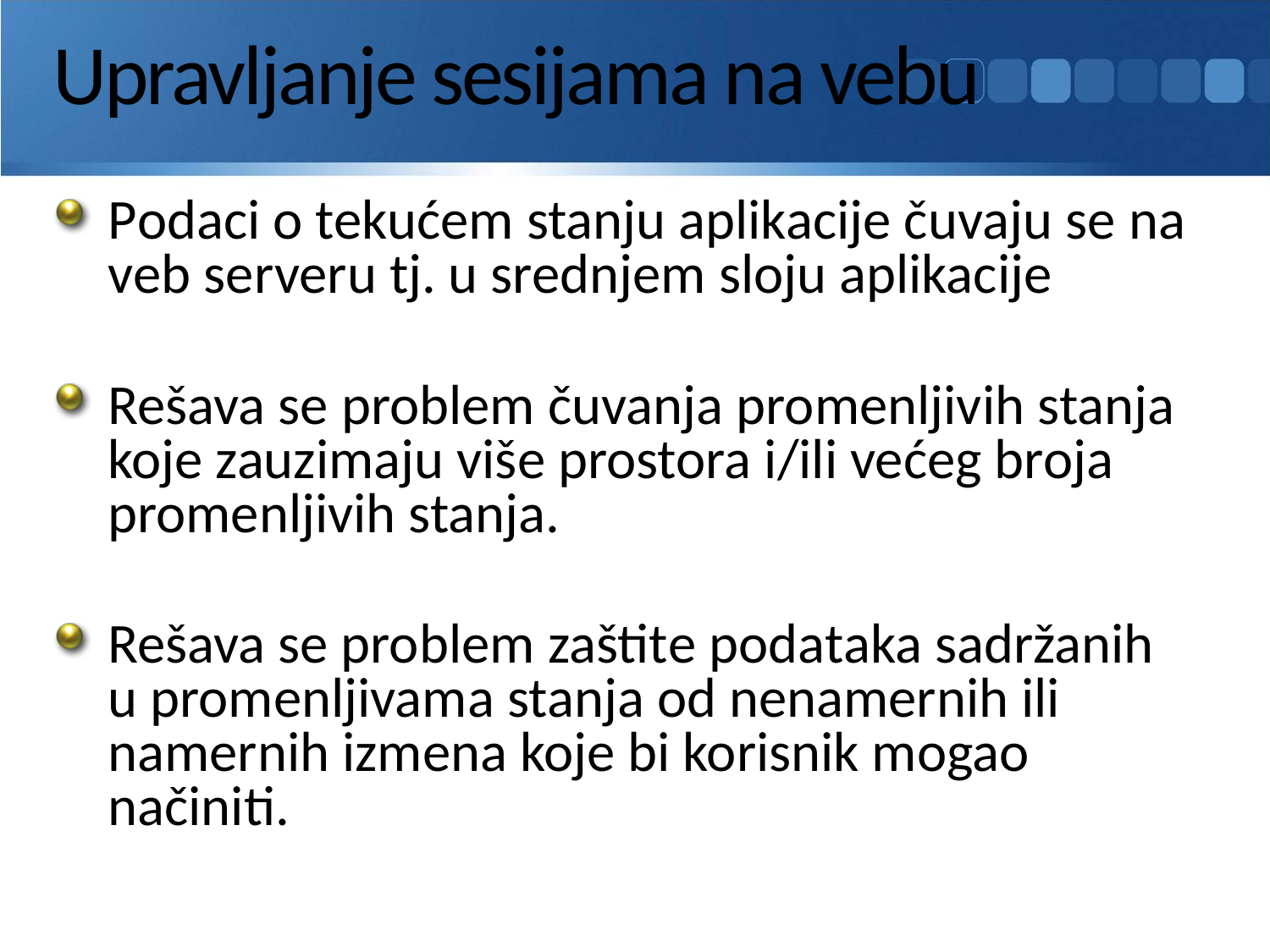

# Upravljanje sesijama na vebu
Podaci o tekućem stanju aplikacije čuvaju se na veb serveru tj. u srednjem sloju aplikacije

Rešava se problem čuvanja promenljivih stanja koje zauzimaju više prostora i/ili većeg broja promenljivih stanja.

Rešava se problem zaštite podataka sadržanih
u promenljivama stanja od nenamernih ili namernih izmena koje bi korisnik mogao načiniti.